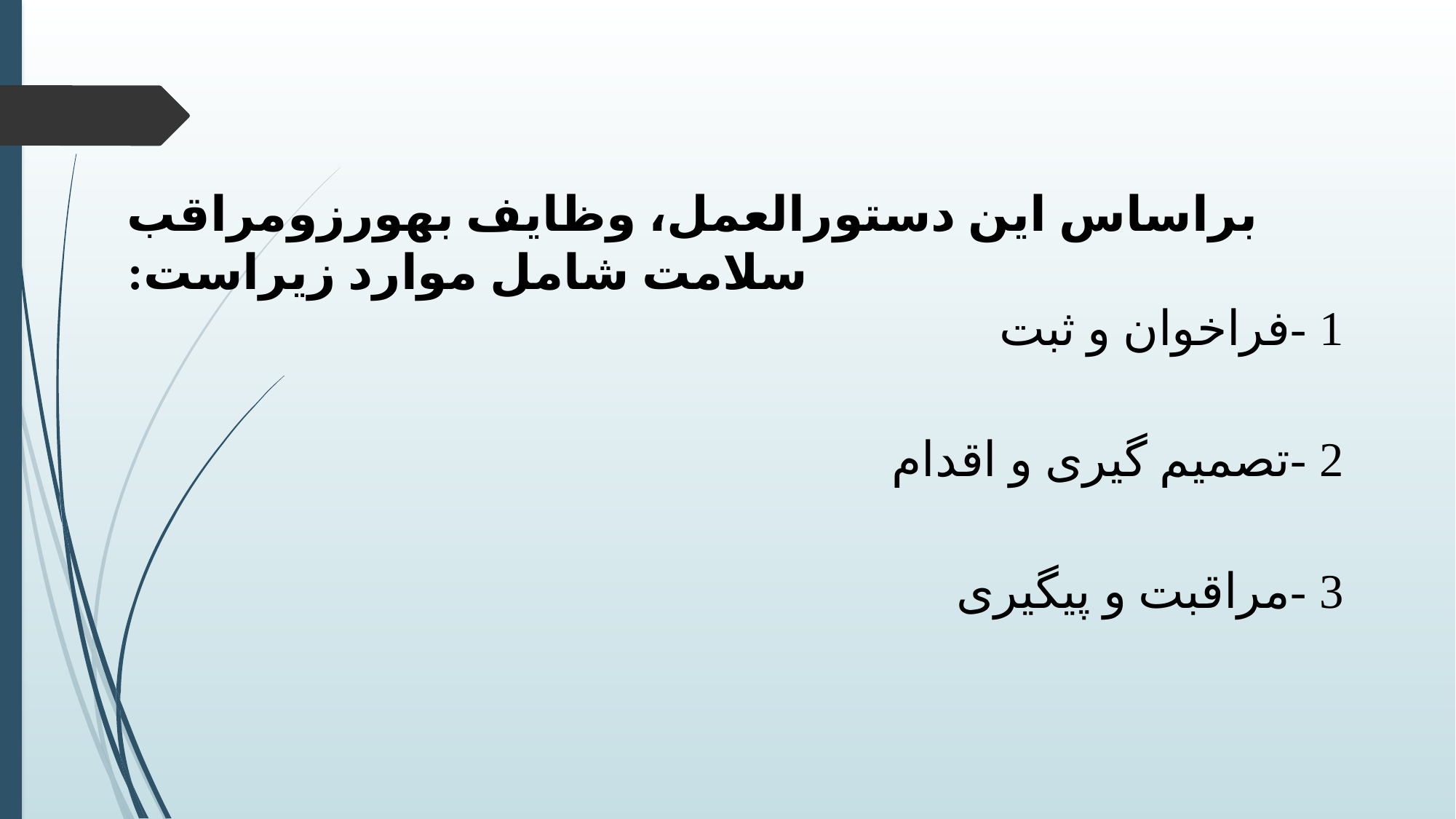

# ‌بر‌اساس‌ این ‌دستورالعمل،‌ وظایف بهورزو‌مراقب ‌سلامت ‌شامل ‌موارد ‌زیر‌است:‌
1 -فراخوان و ثبت
2 -تصمیم گیری و اقدام
3 -مراقبت و پیگیری